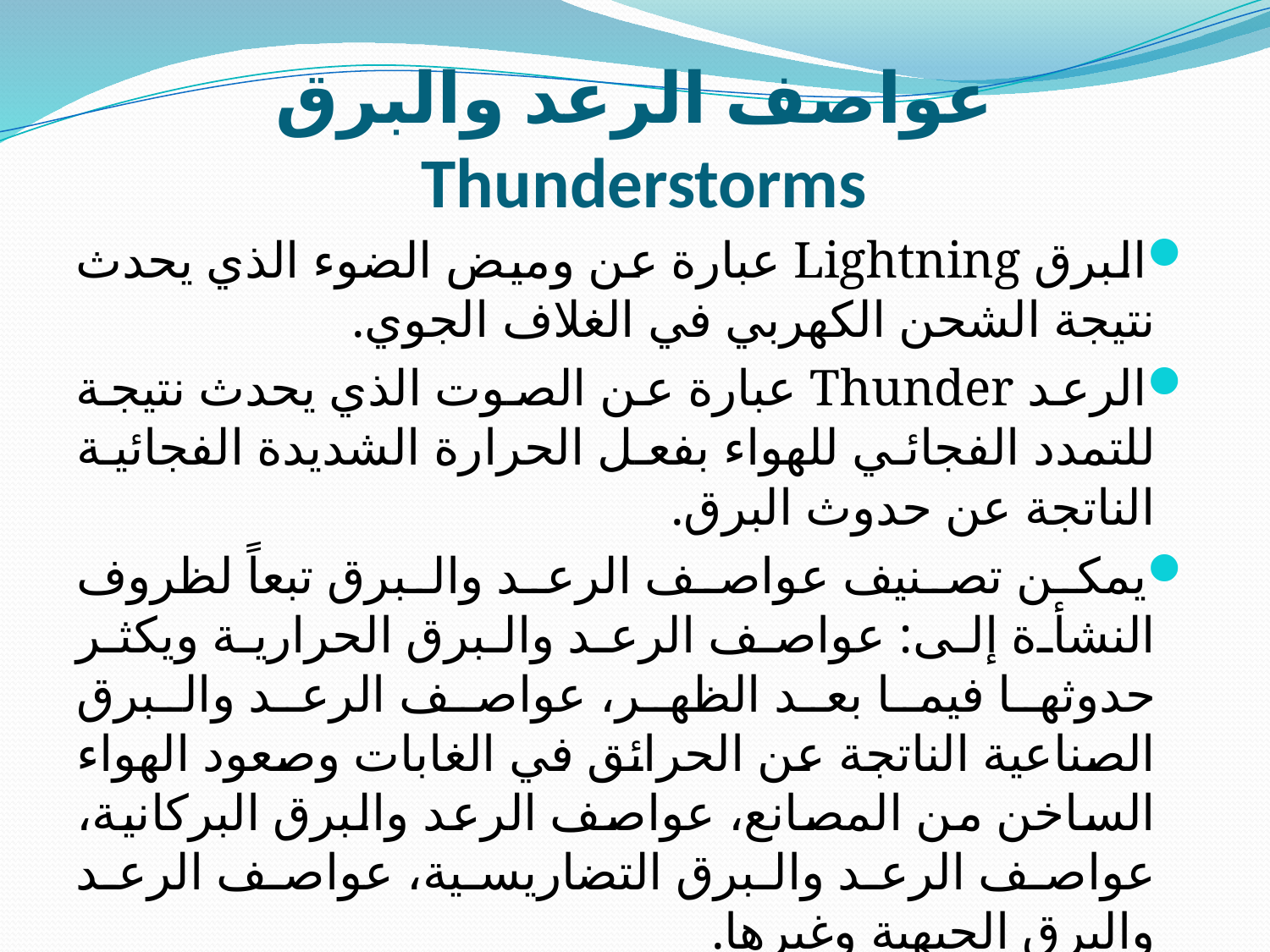

# عواصف الرعد والبرق Thunderstorms
البرق Lightning عبارة عن وميض الضوء الذي يحدث نتيجة الشحن الكهربي في الغلاف الجوي.
الرعد Thunder عبارة عن الصوت الذي يحدث نتيجة للتمدد الفجائي للهواء بفعل الحرارة الشديدة الفجائية الناتجة عن حدوث البرق.
يمكن تصنيف عواصف الرعد والبرق تبعاً لظروف النشأة إلى: عواصف الرعد والبرق الحرارية ويكثر حدوثها فيما بعد الظهر، عواصف الرعد والبرق الصناعية الناتجة عن الحرائق في الغابات وصعود الهواء الساخن من المصانع، عواصف الرعد والبرق البركانية، عواصف الرعد والبرق التضاريسية، عواصف الرعد والبرق الجبهية وغيرها.